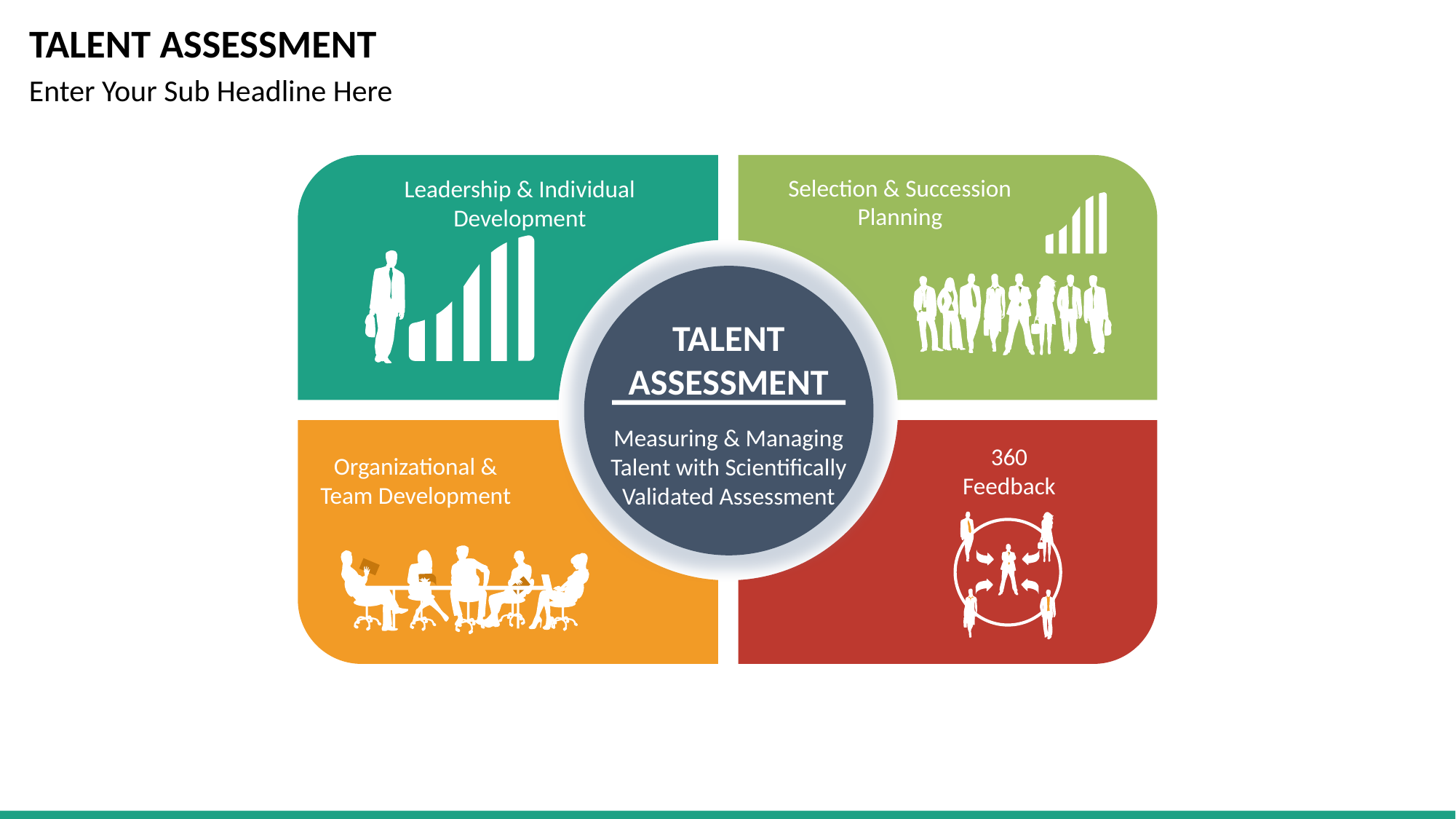

# TALENT ASSESSMENT
Enter Your Sub Headline Here

Selection & Succession
Planning
Leadership & Individual
Development

TALENT
ASSESSMENT

Measuring & Managing
Talent with Scientifically
Validated Assessment
360
Feedback
Organizational &
Team Development